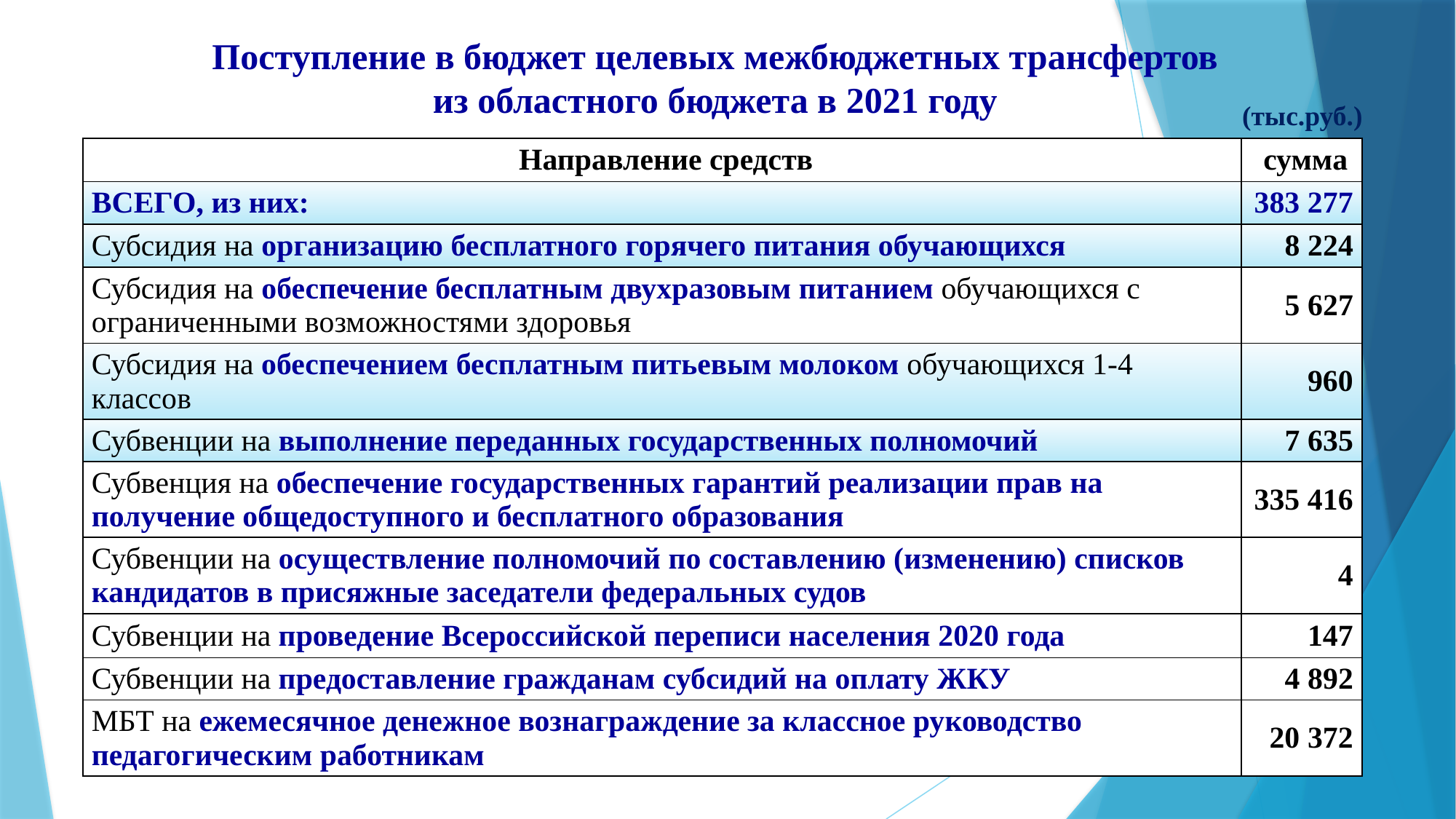

# Поступление в бюджет целевых межбюджетных трансфертов из областного бюджета в 2021 году
(тыс.руб.)
| Направление средств | сумма |
| --- | --- |
| ВСЕГО, из них: | 383 277 |
| Субсидия на организацию бесплатного горячего питания обучающихся | 8 224 |
| Субсидия на обеспечение бесплатным двухразовым питанием обучающихся с ограниченными возможностями здоровья | 5 627 |
| Субсидия на обеспечением бесплатным питьевым молоком обучающихся 1-4 классов | 960 |
| Субвенции на выполнение переданных государственных полномочий | 7 635 |
| Субвенция на обеспечение государственных гарантий реализации прав на получение общедоступного и бесплатного образования | 335 416 |
| Субвенции на осуществление полномочий по составлению (изменению) списков кандидатов в присяжные заседатели федеральных судов | 4 |
| Субвенции на проведение Всероссийской переписи населения 2020 года | 147 |
| Субвенции на предоставление гражданам субсидий на оплату ЖКУ | 4 892 |
| МБТ на ежемесячное денежное вознаграждение за классное руководство педагогическим работникам | 20 372 |